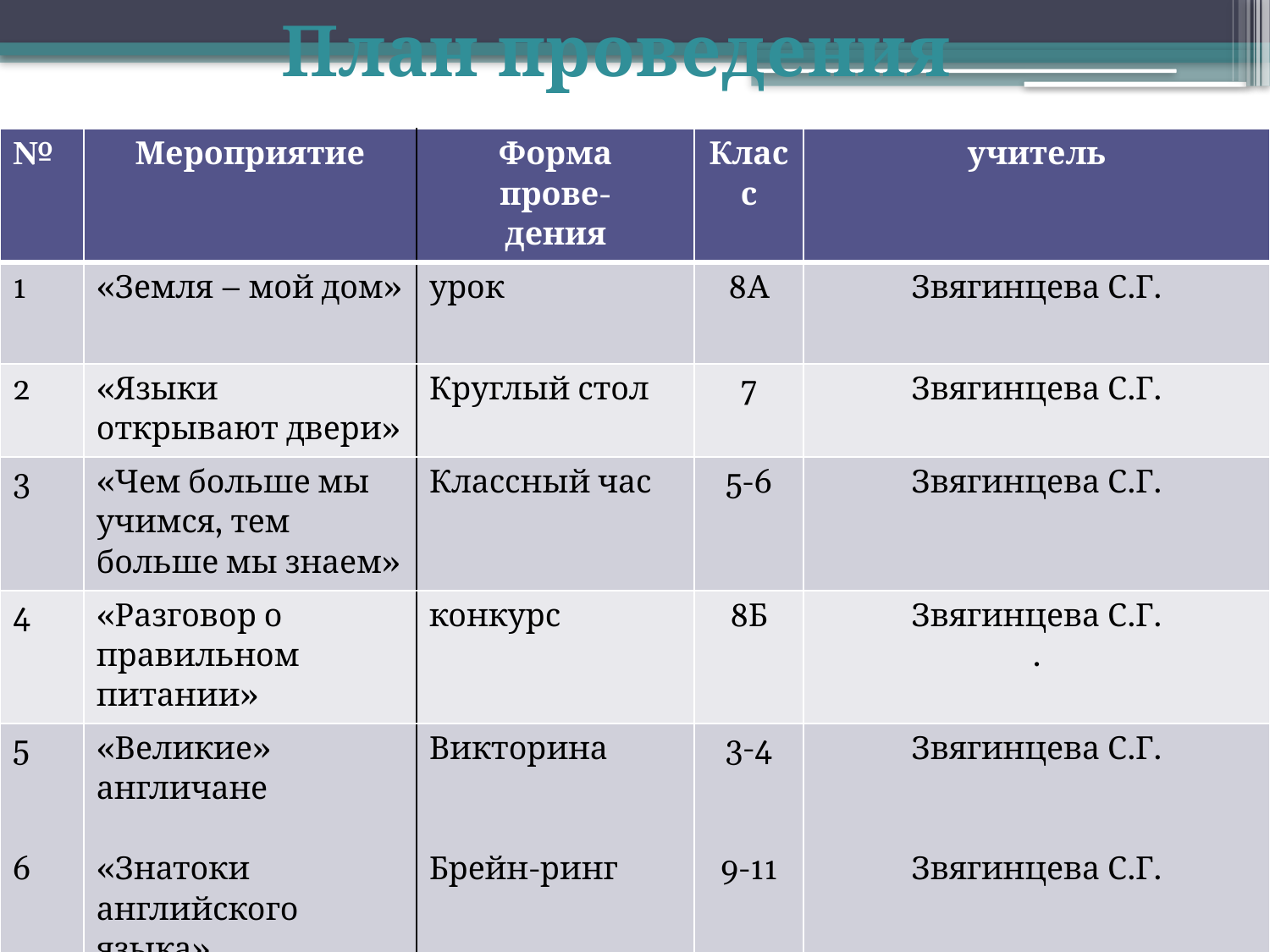

План проведения
| № | Мероприятие | Форма прове- дения | Класс | учитель |
| --- | --- | --- | --- | --- |
| 1 | «Земля – мой дом» | урок | 8А | Звягинцева С.Г. |
| 2 | «Языки открывают двери» | Круглый стол | 7 | Звягинцева С.Г. |
| 3 | «Чем больше мы учимся, тем больше мы знаем» | Классный час | 5-6 | Звягинцева С.Г. |
| 4 | «Разговор о правильном питании» | конкурс | 8Б | Звягинцева С.Г. . |
| 5 6 | «Великие» англичане «Знатоки английского языка» | Викторина Брейн-ринг | 3-4 9-11 | Звягинцева С.Г. Звягинцева С.Г. |
#